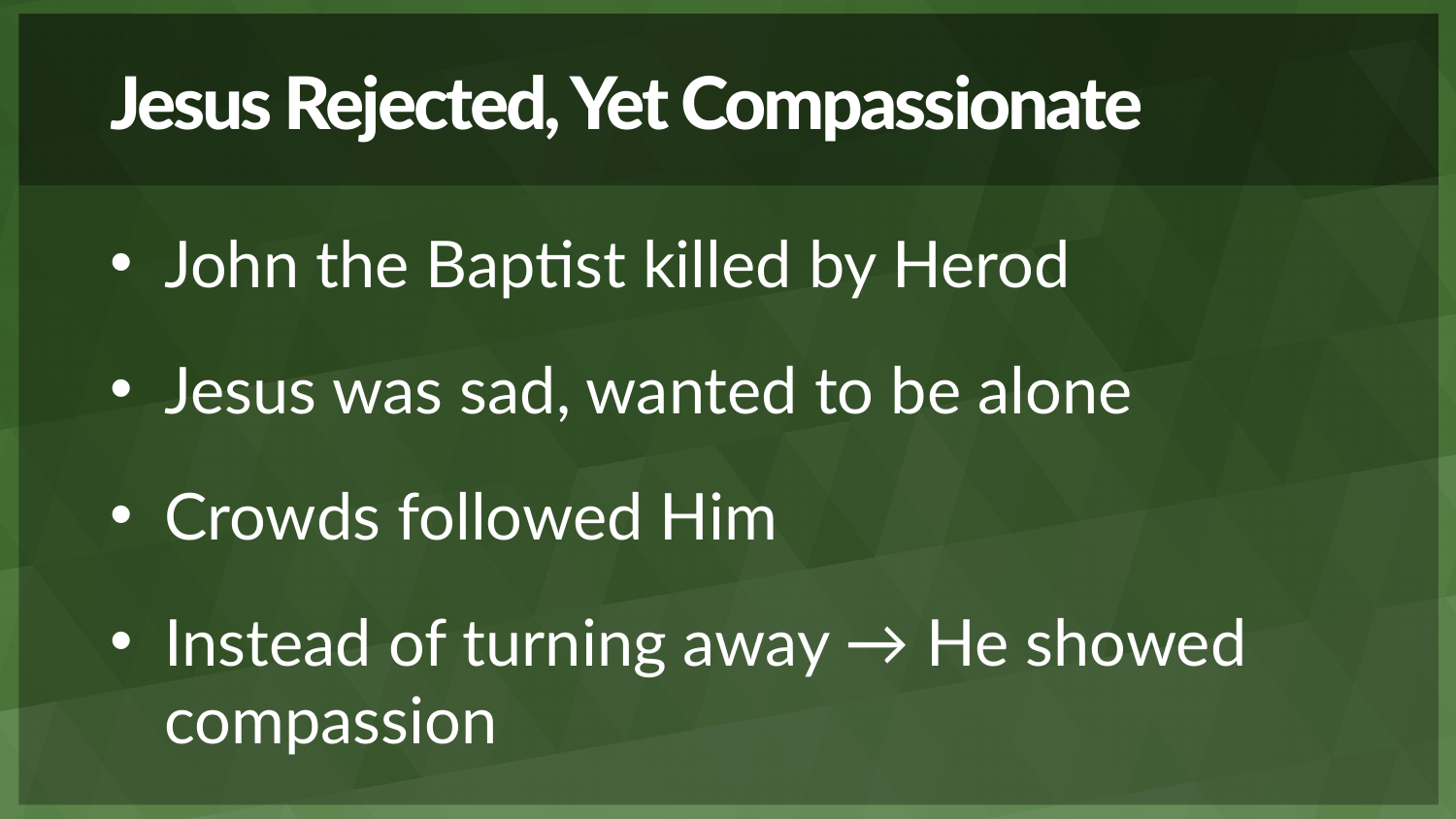

# Jesus Rejected, Yet Compassionate
John the Baptist killed by Herod
Jesus was sad, wanted to be alone
Crowds followed Him
Instead of turning away → He showed compassion